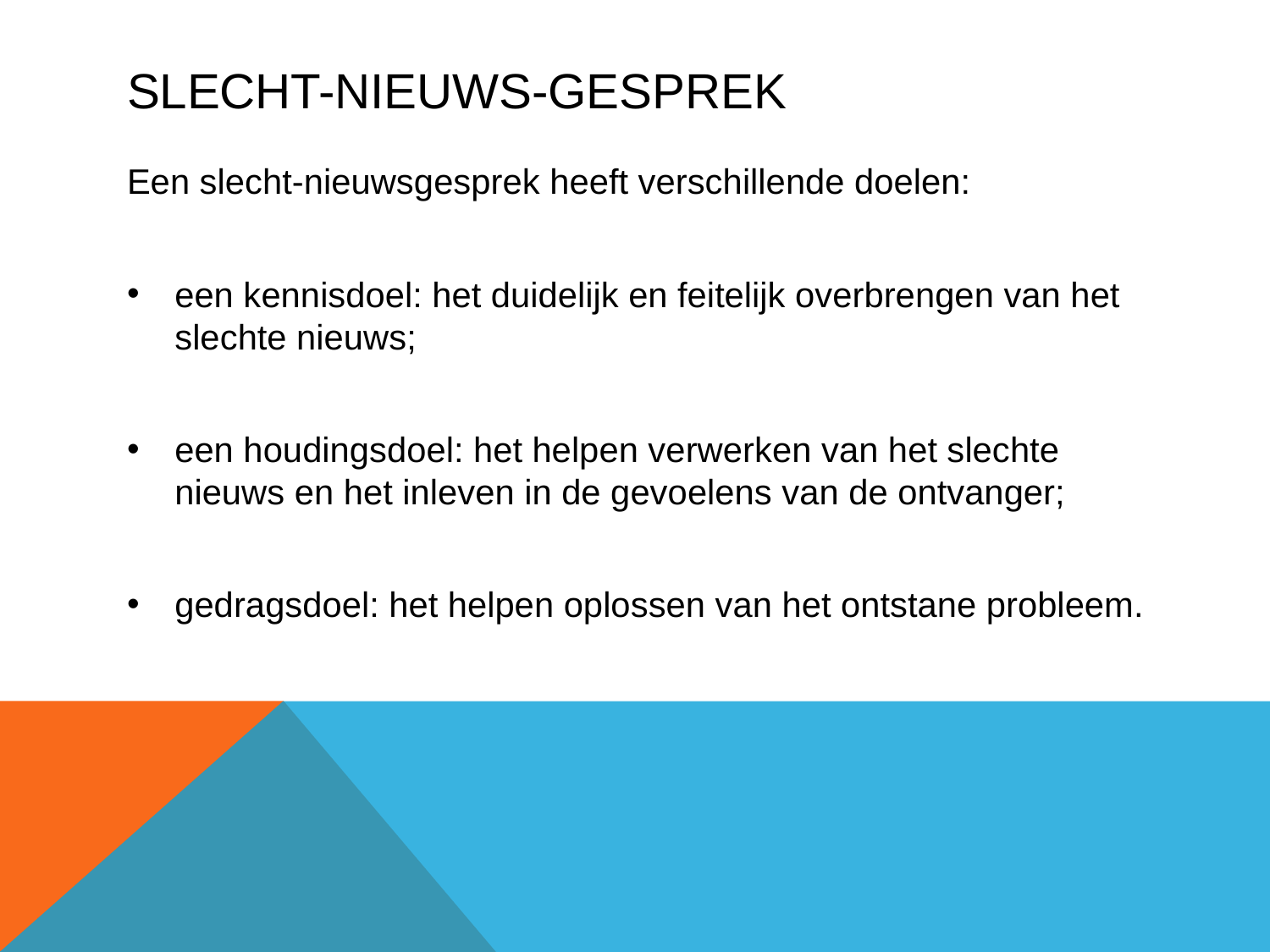

# Slecht-nieuws-gesprek
Een slecht-nieuwsgesprek heeft verschillende doelen:

een kennisdoel: het duidelijk en feitelijk overbrengen van het slechte nieuws;

een houdingsdoel: het helpen verwerken van het slechte nieuws en het inleven in de gevoelens van de ontvanger;

gedragsdoel: het helpen oplossen van het ontstane probleem.